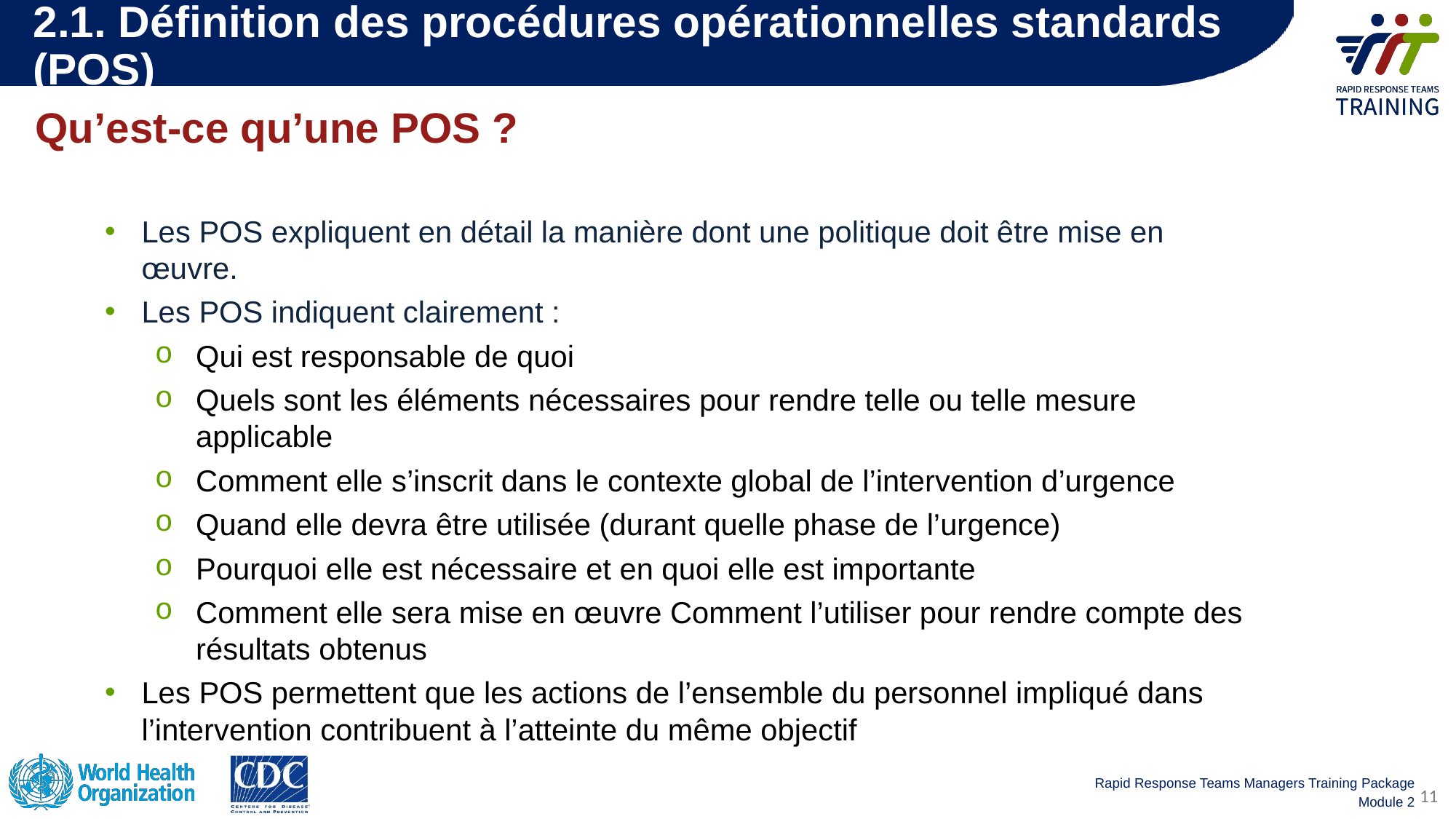

2.1. Définition des procédures opérationnelles standards (POS)
# Qu’est-ce qu’une POS ?
Les POS expliquent en détail la manière dont une politique doit être mise en œuvre.
Les POS indiquent clairement :
Qui est responsable de quoi
Quels sont les éléments nécessaires pour rendre telle ou telle mesure applicable
Comment elle s’inscrit dans le contexte global de l’intervention d’urgence
Quand elle devra être utilisée (durant quelle phase de l’urgence)
Pourquoi elle est nécessaire et en quoi elle est importante
Comment elle sera mise en œuvre Comment l’utiliser pour rendre compte des résultats obtenus
Les POS permettent que les actions de l’ensemble du personnel impliqué dans l’intervention contribuent à l’atteinte du même objectif
11